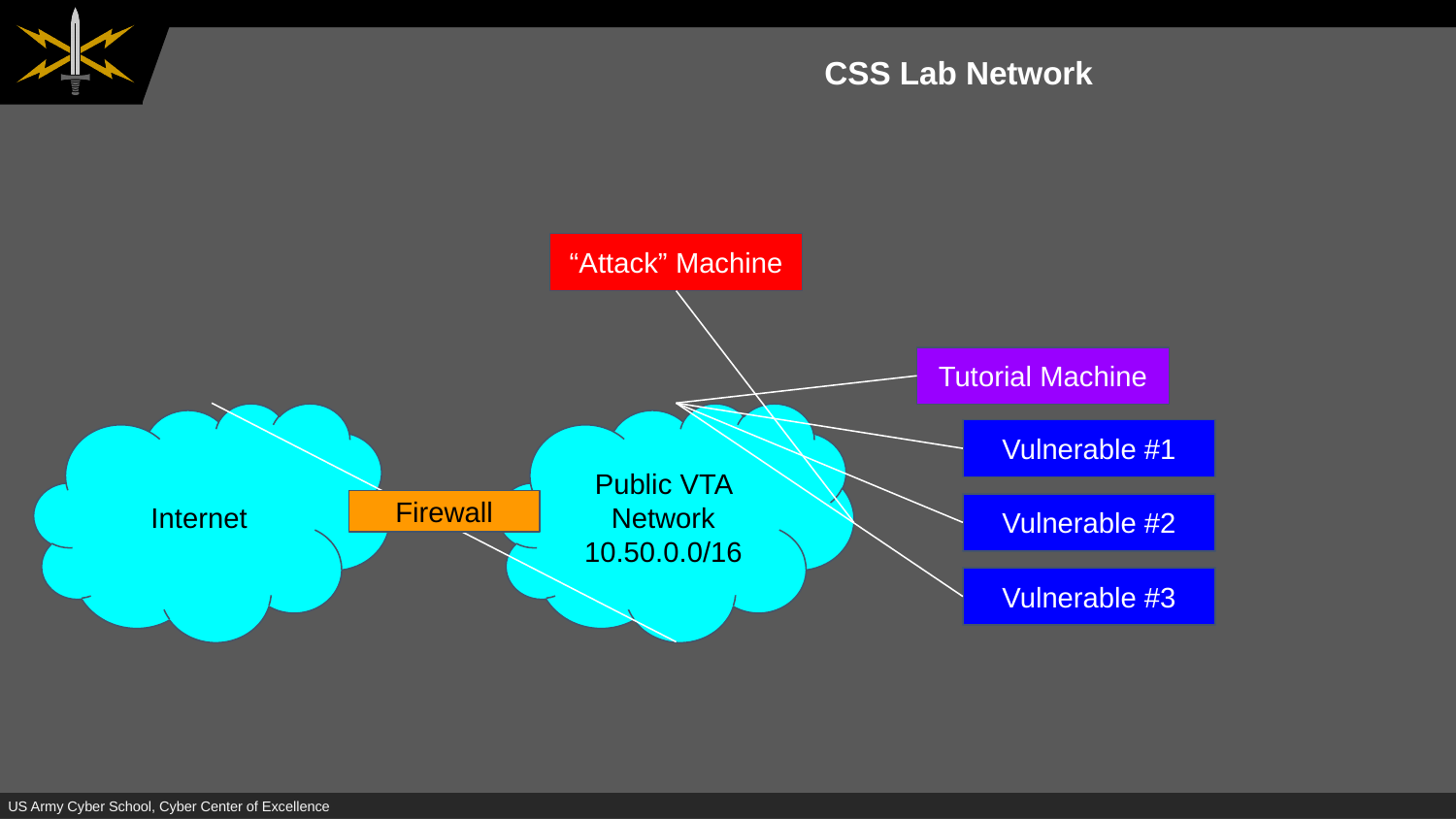

# CSS Lab Network
“Attack” Machine
Tutorial Machine
Internet
Public VTA Network 10.50.0.0/16
Vulnerable #1
Firewall
Vulnerable #2
Vulnerable #3